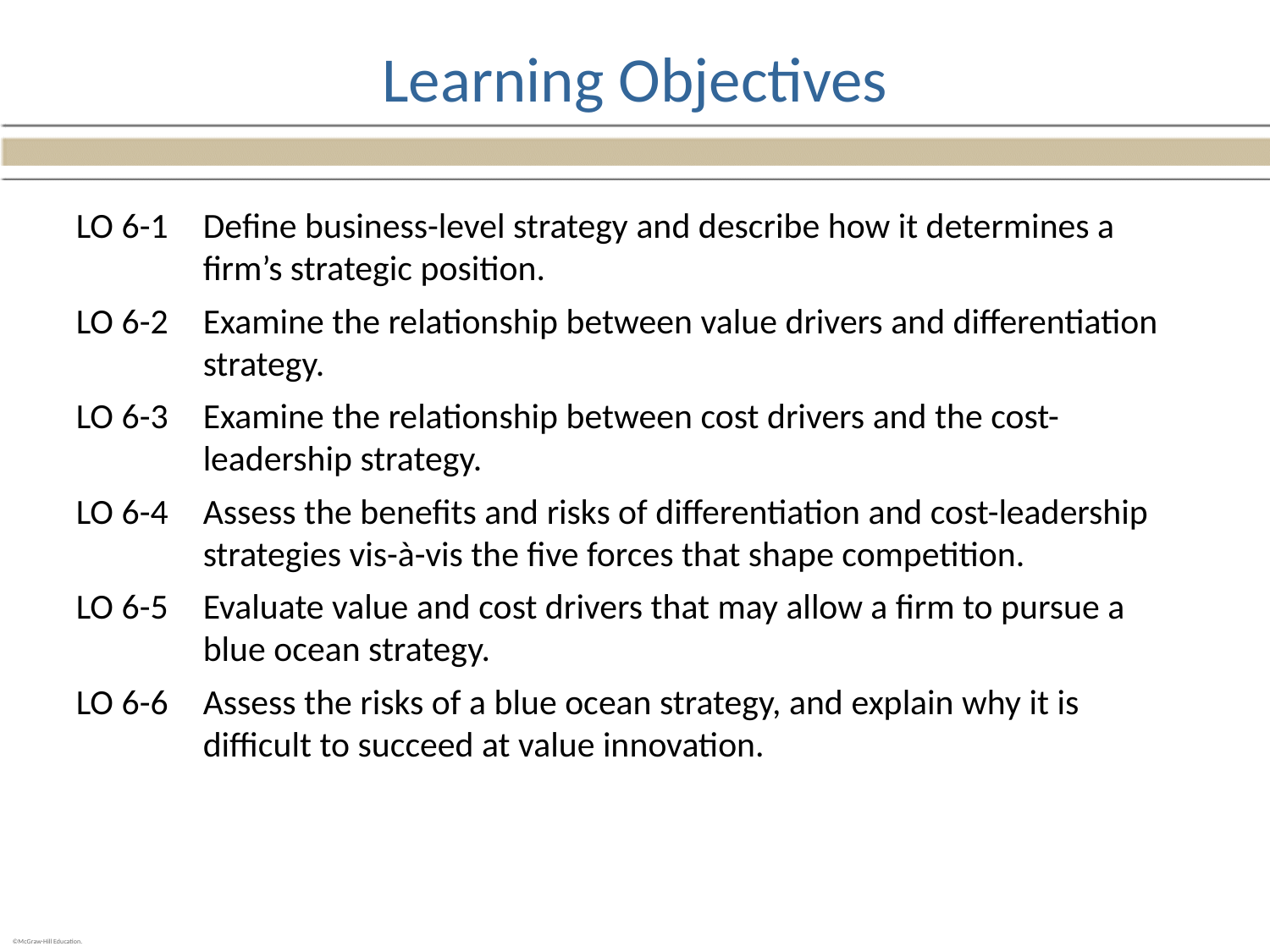

# Learning Objectives
LO 6-1	Define business-level strategy and describe how it determines a firm’s strategic position.
LO 6-2	Examine the relationship between value drivers and differentiation strategy.
LO 6-3	Examine the relationship between cost drivers and the cost-leadership strategy.
LO 6-4	Assess the benefits and risks of differentiation and cost-leadership strategies vis-à-vis the five forces that shape competition.
LO 6-5	Evaluate value and cost drivers that may allow a firm to pursue a blue ocean strategy.
LO 6-6	Assess the risks of a blue ocean strategy, and explain why it is difficult to succeed at value innovation.